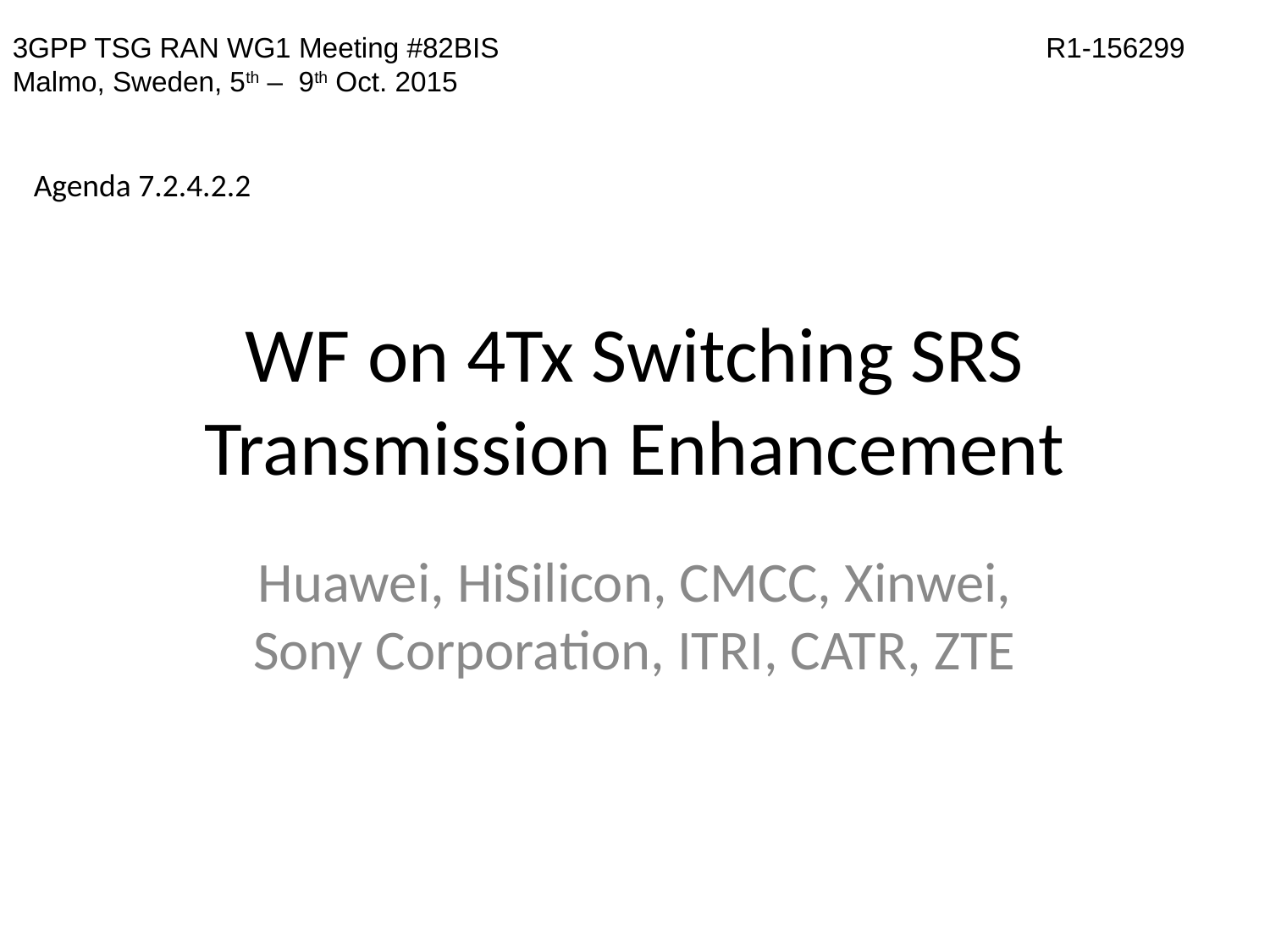

3GPP TSG RAN WG1 Meeting #82BIS                                                                      R1-156299
Malmo, Sweden, 5th –  9th Oct. 2015
Agenda 7.2.4.2.2
# WF on 4Tx Switching SRS Transmission Enhancement
Huawei, HiSilicon, CMCC, Xinwei, Sony Corporation, ITRI, CATR, ZTE